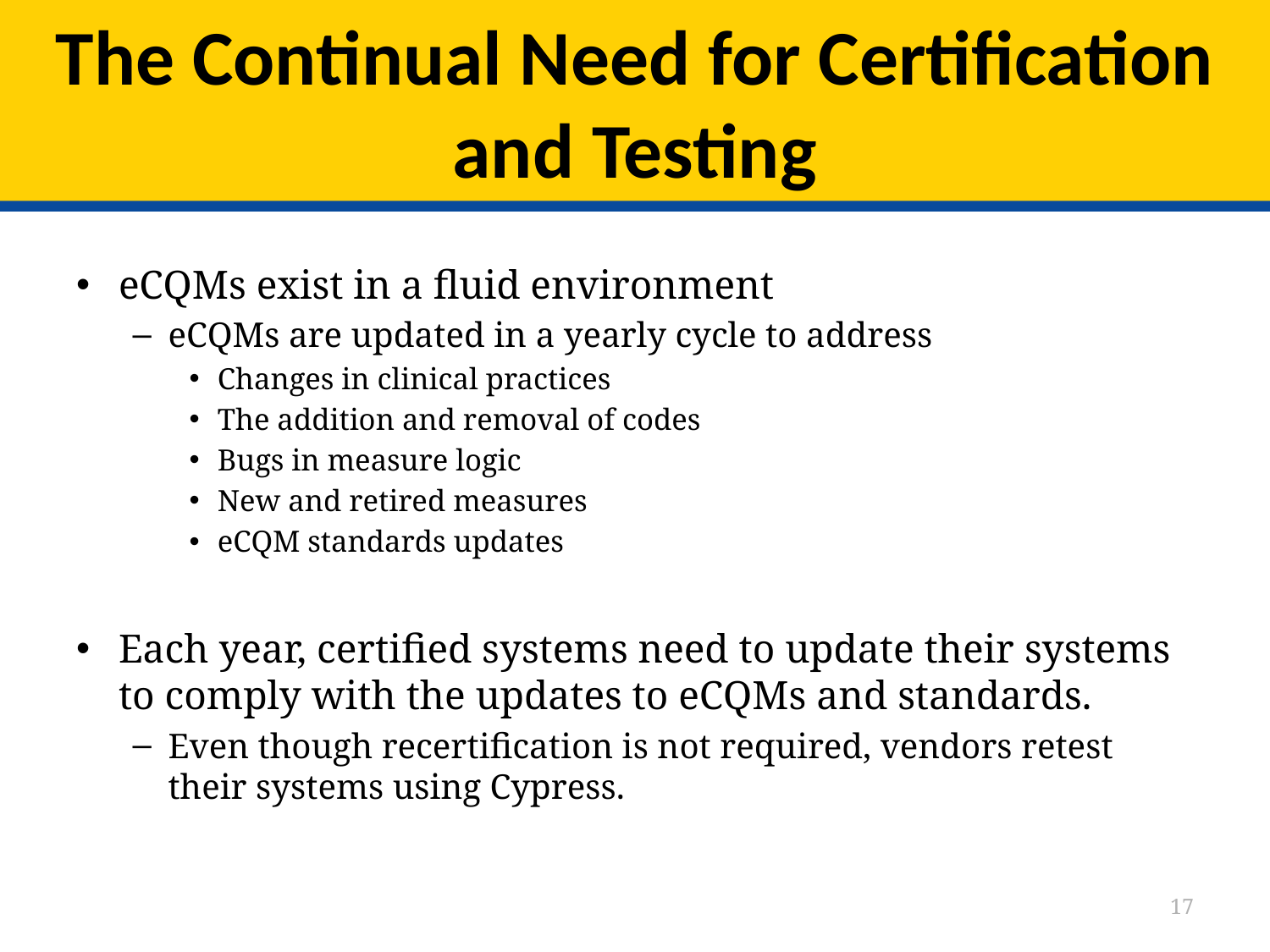

# The Continual Need for Certification and Testing
eCQMs exist in a fluid environment
eCQMs are updated in a yearly cycle to address
Changes in clinical practices
The addition and removal of codes
Bugs in measure logic
New and retired measures
eCQM standards updates

Each year, certified systems need to update their systems to comply with the updates to eCQMs and standards.
Even though recertification is not required, vendors retest their systems using Cypress.

17